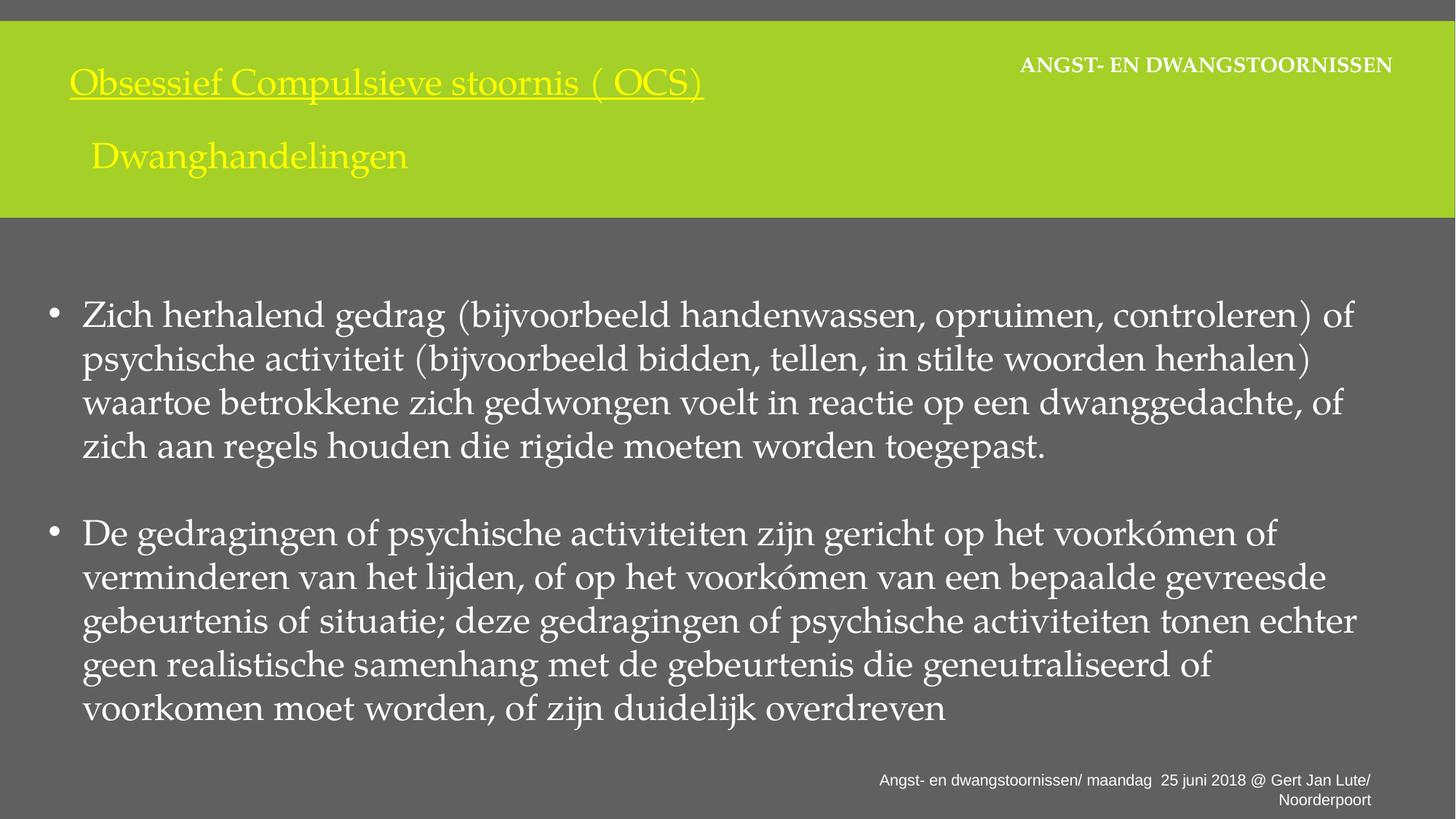

# Angst- en dwangstoornissen
Obsessief Compulsieve stoornis ( OCS)
Dwanghandelingen
Zich herhalend gedrag (bijvoorbeeld handenwassen, opruimen, controleren) of psychische activiteit (bijvoorbeeld bidden, tellen, in stilte woorden herhalen) waartoe betrokkene zich gedwongen voelt in reactie op een dwanggedachte, of zich aan regels houden die rigide moeten worden toegepast.

De gedragingen of psychische activiteiten zijn gericht op het voorkómen of verminderen van het lijden, of op het voorkómen van een bepaalde gevreesde gebeurtenis of situatie; deze gedragingen of psychische activiteiten tonen echter geen realistische samenhang met de gebeurtenis die geneutraliseerd of voorkomen moet worden, of zijn duidelijk overdreven
Angst- en dwangstoornissen/ maandag  25 juni 2018 @ Gert Jan Lute/ Noorderpoort